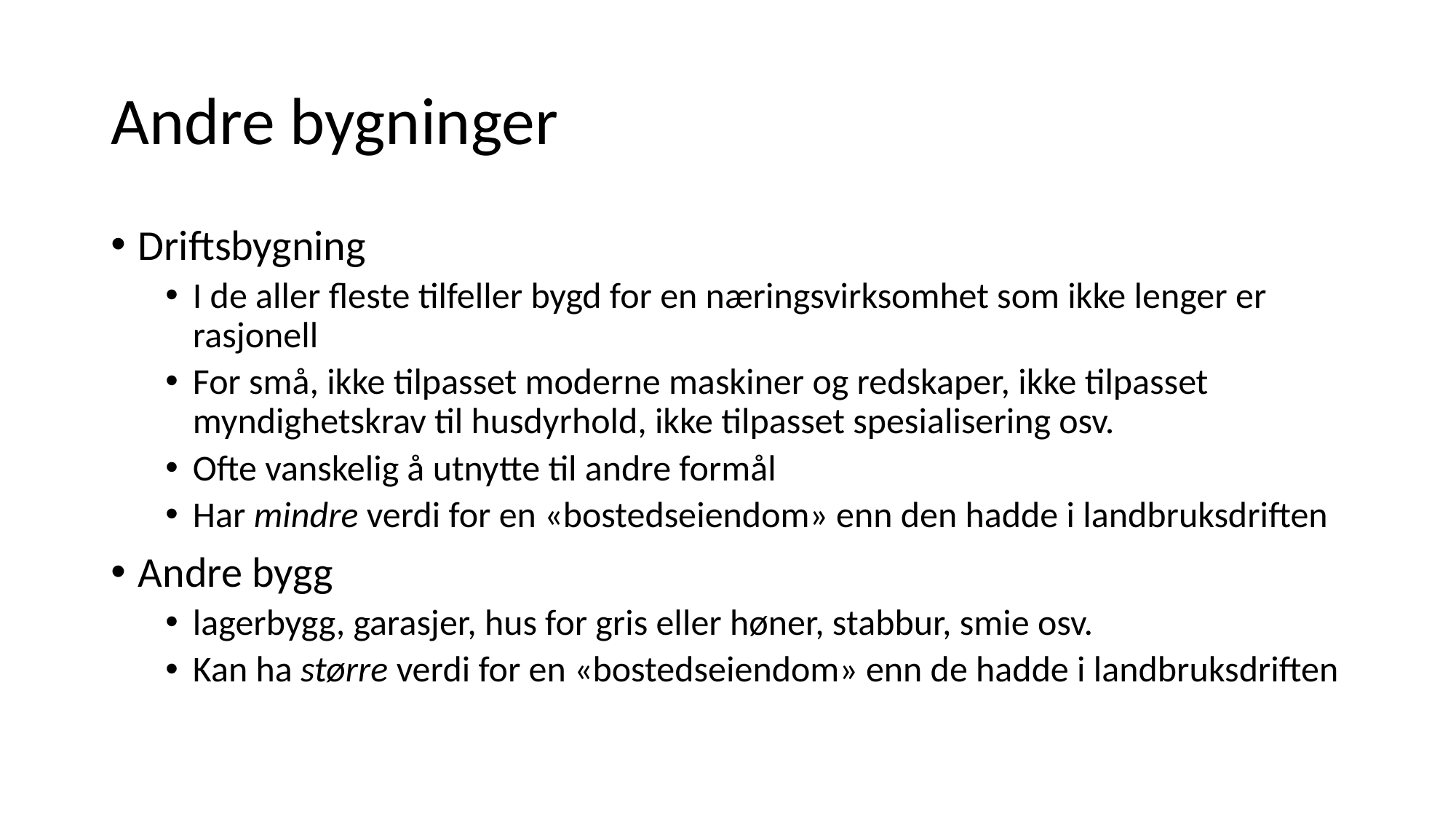

# Andre bygninger
Driftsbygning
I de aller fleste tilfeller bygd for en næringsvirksomhet som ikke lenger er rasjonell
For små, ikke tilpasset moderne maskiner og redskaper, ikke tilpasset myndighetskrav til husdyrhold, ikke tilpasset spesialisering osv.
Ofte vanskelig å utnytte til andre formål
Har mindre verdi for en «bostedseiendom» enn den hadde i landbruksdriften
Andre bygg
lagerbygg, garasjer, hus for gris eller høner, stabbur, smie osv.
Kan ha større verdi for en «bostedseiendom» enn de hadde i landbruksdriften